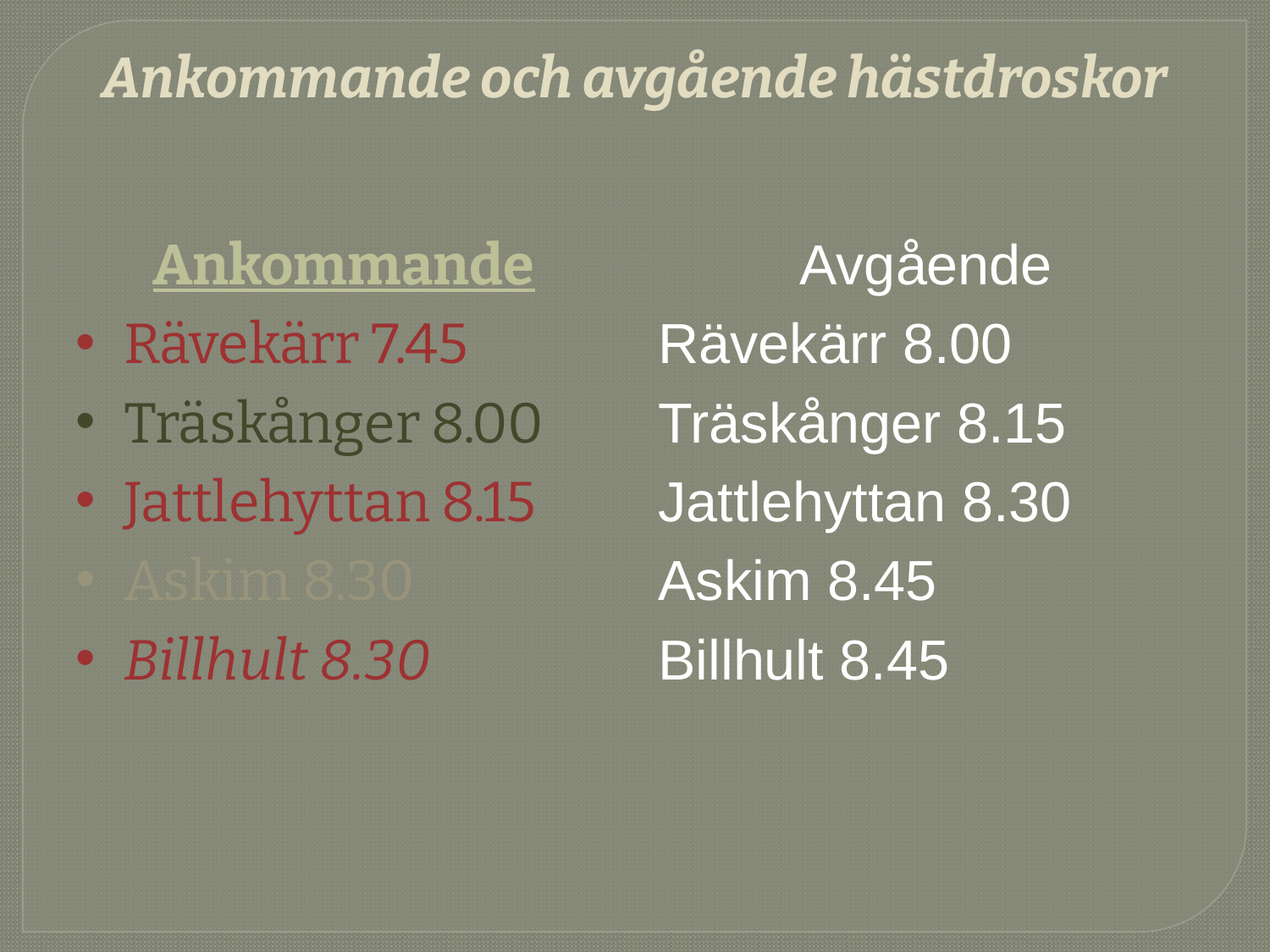

Ankommande och avgående hästdroskor
Ankommande
Rävekärr 7.45
Träskånger 8.00
Jattlehyttan 8.15
Askim 8.30
Billhult 8.30

Avgående
Rävekärr 8.00
Träskånger 8.15
Jattlehyttan 8.30
Askim 8.45
Billhult 8.45